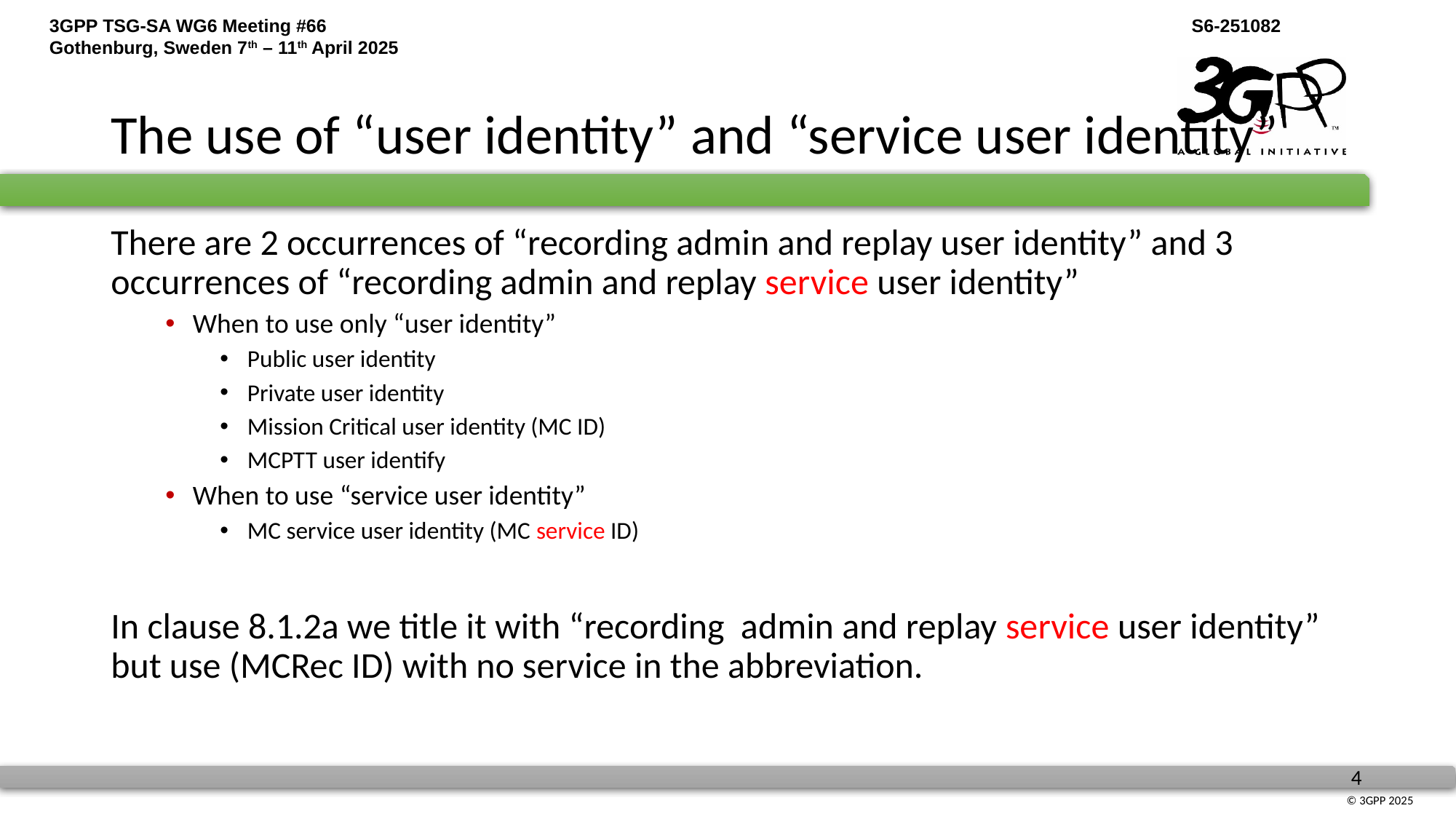

# The use of “user identity” and “service user identity”
There are 2 occurrences of “recording admin and replay user identity” and 3 occurrences of “recording admin and replay service user identity”
When to use only “user identity”
Public user identity
Private user identity
Mission Critical user identity (MC ID)
MCPTT user identify
When to use “service user identity”
MC service user identity (MC service ID)

In clause 8.1.2a we title it with “recording  admin and replay service user identity” but use (MCRec ID) with no service in the abbreviation.